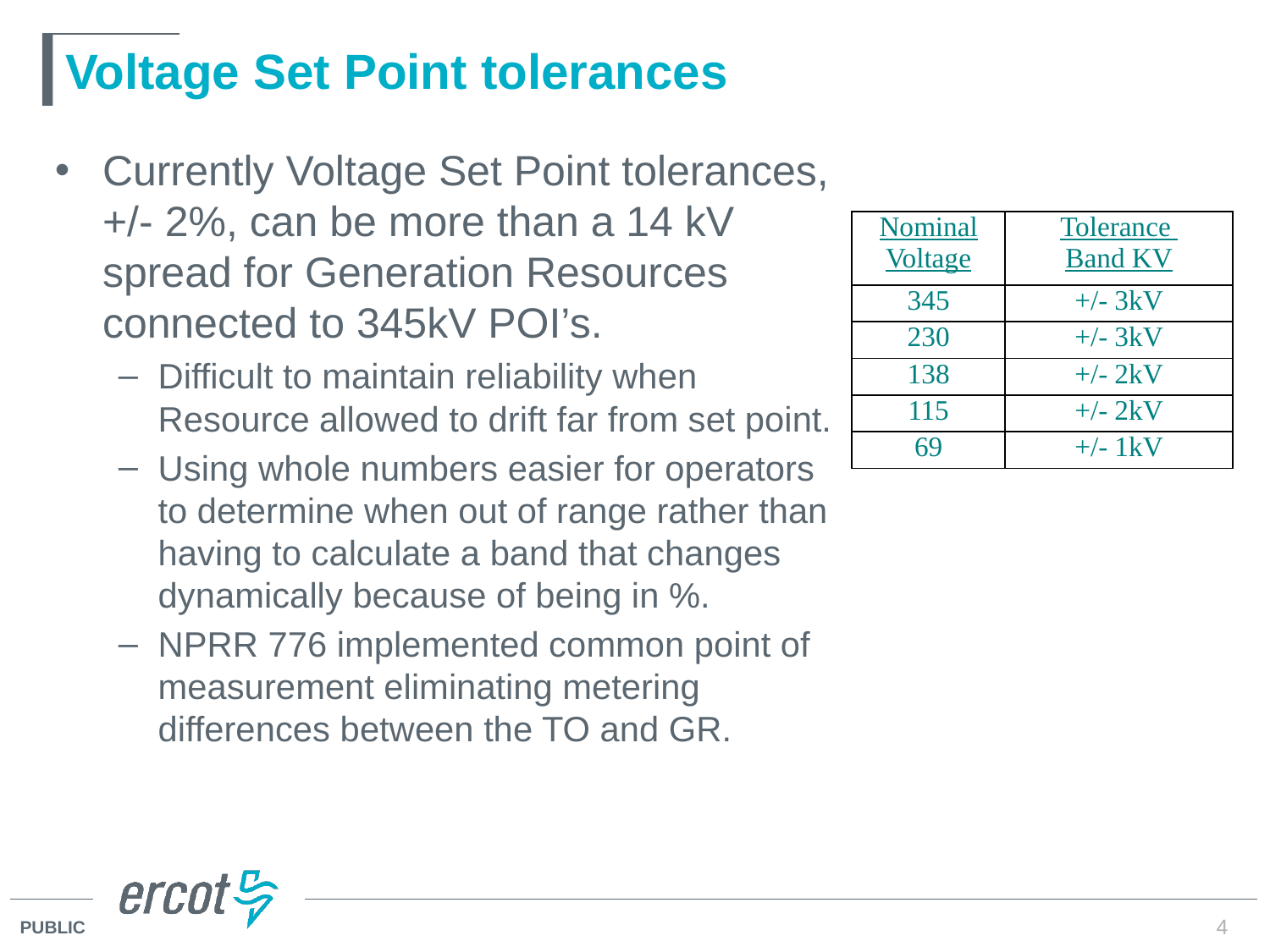

# Voltage Set Point tolerances
Currently Voltage Set Point tolerances, +/- 2%, can be more than a 14 kV spread for Generation Resources connected to 345kV POI’s.
Difficult to maintain reliability when Resource allowed to drift far from set point.
Using whole numbers easier for operators to determine when out of range rather than having to calculate a band that changes dynamically because of being in %.
NPRR 776 implemented common point of measurement eliminating metering differences between the TO and GR.

| Nominal Voltage | Tolerance Band KV |
| --- | --- |
| 345 | +/- 3kV |
| 230 | +/- 3kV |
| 138 | +/- 2kV |
| 115 | +/- 2kV |
| 69 | +/- 1kV |
4